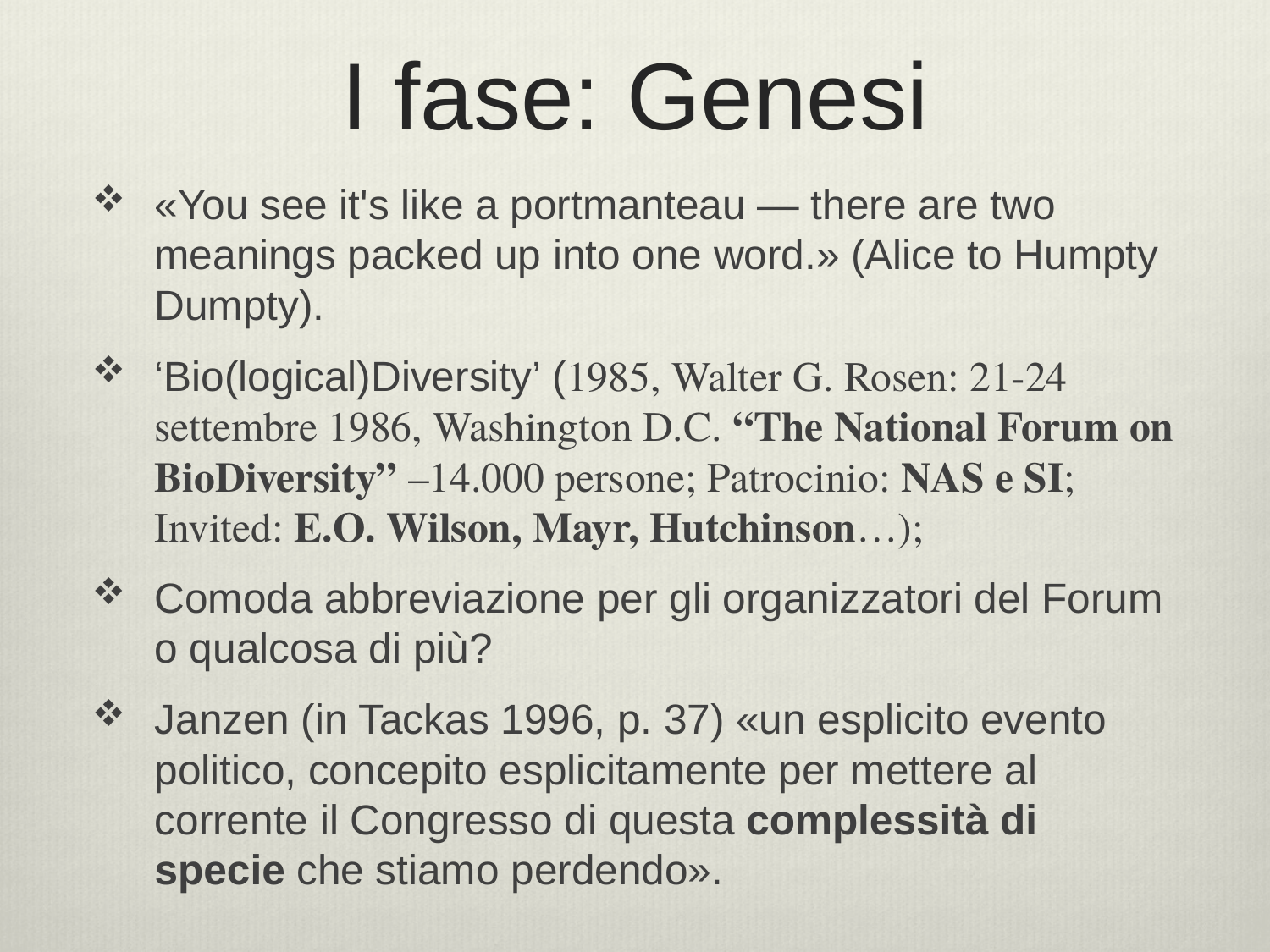

# I fase: Genesi
«You see it's like a portmanteau — there are two meanings packed up into one word.» (Alice to Humpty Dumpty).
‘Bio(logical)Diversity’ (1985, Walter G. Rosen: 21-24 settembre 1986, Washington D.C. “The National Forum on BioDiversity” –14.000 persone; Patrocinio: NAS e SI; Invited: E.O. Wilson, Mayr, Hutchinson…);
Comoda abbreviazione per gli organizzatori del Forum o qualcosa di più?
Janzen (in Tackas 1996, p. 37) «un esplicito evento politico, concepito esplicitamente per mettere al corrente il Congresso di questa complessità di specie che stiamo perdendo».